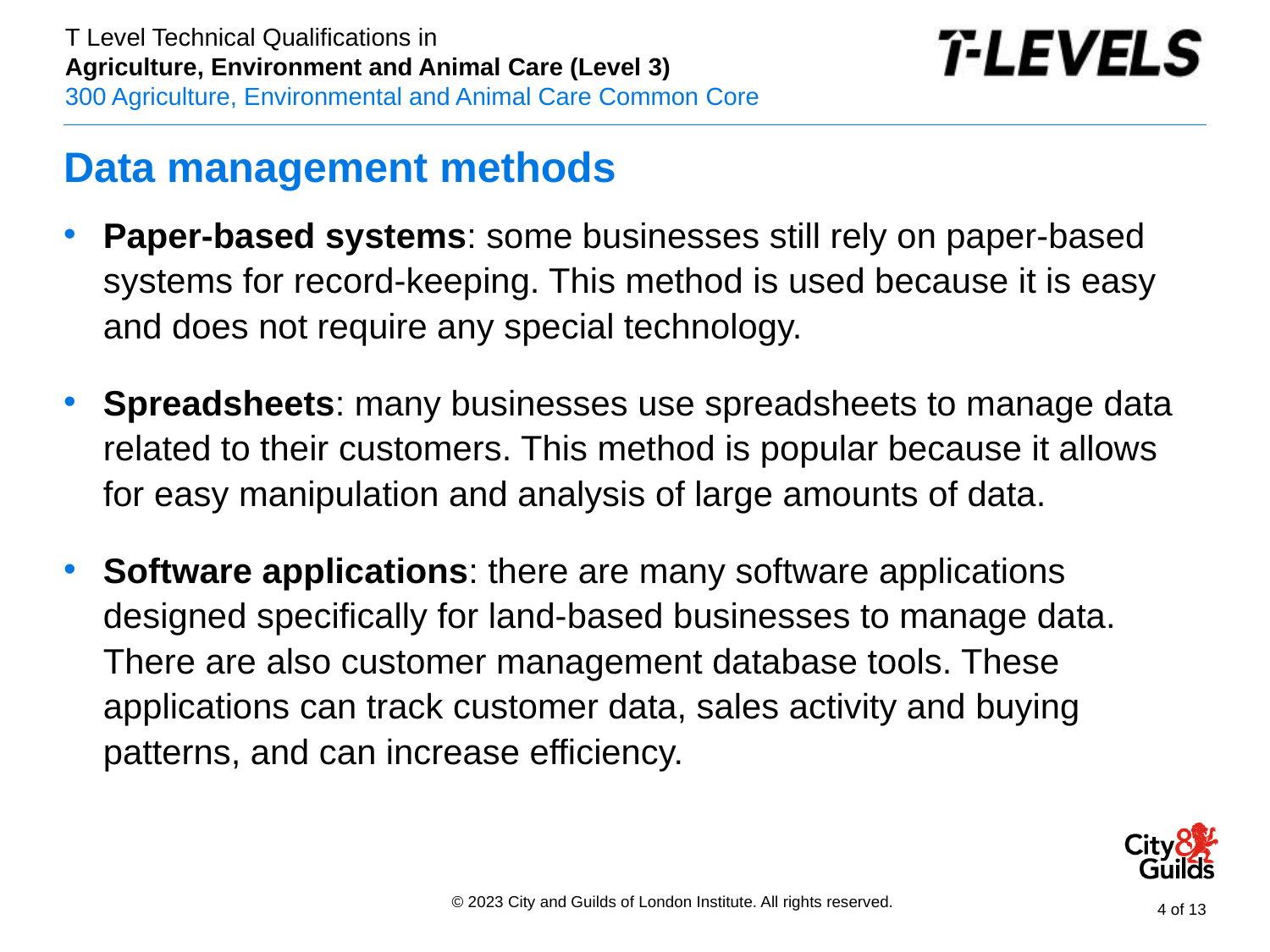

# Data management methods
Paper-based systems: some businesses still rely on paper-based systems for record-keeping. This method is used because it is easy and does not require any special technology.
Spreadsheets: many businesses use spreadsheets to manage data related to their customers. This method is popular because it allows for easy manipulation and analysis of large amounts of data.
Software applications: there are many software applications designed specifically for land-based businesses to manage data. There are also customer management database tools. These applications can track customer data, sales activity and buying patterns, and can increase efficiency.